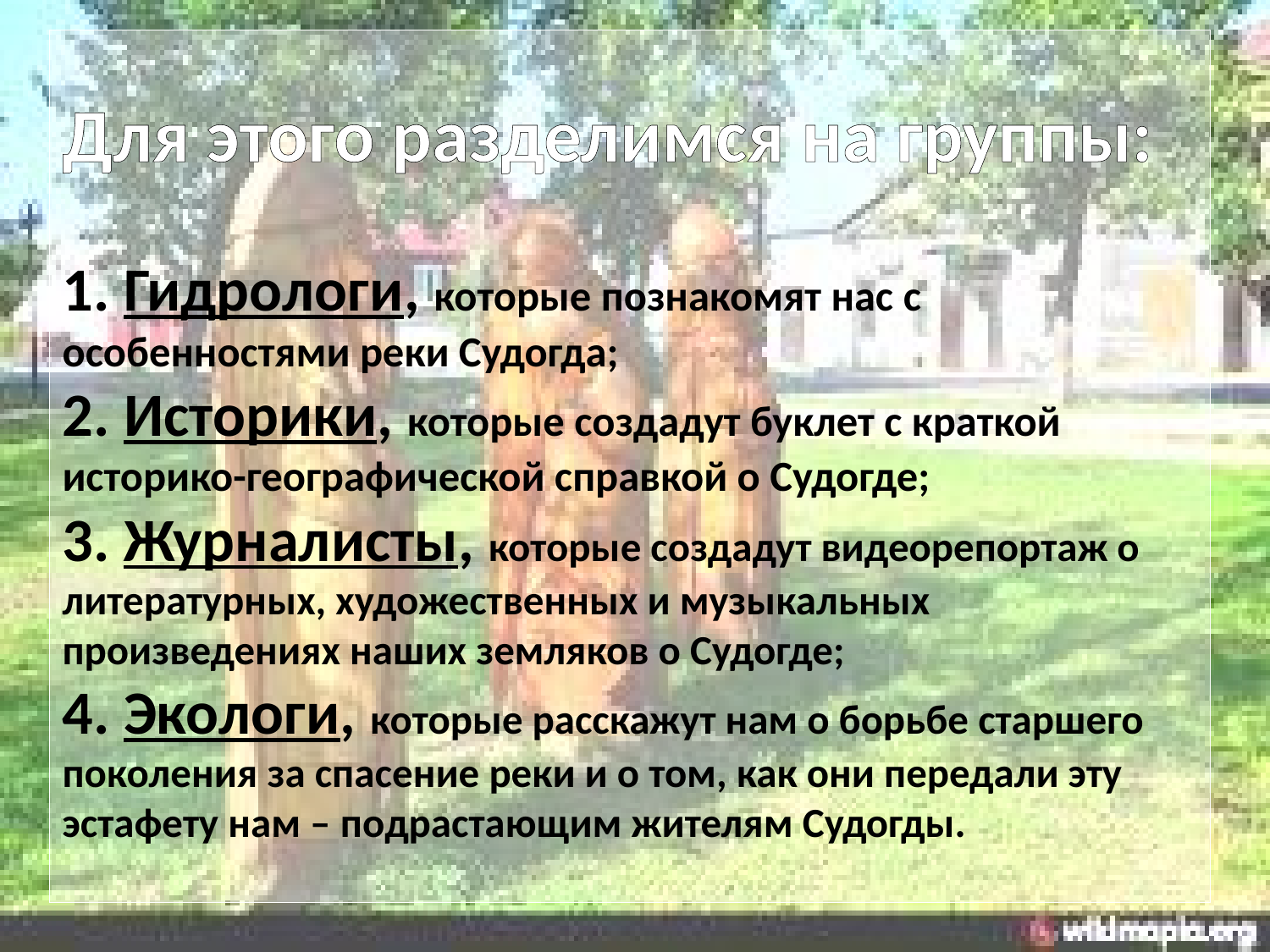

# Для этого разделимся на группы: 1. Гидрологи, которые познакомят нас с особенностями реки Судогда; 2. Историки, которые создадут буклет с краткой историко-географической справкой о Судогде; 3. Журналисты, которые создадут видеорепортаж о литературных, художественных и музыкальных произведениях наших земляков о Судогде; 4. Экологи, которые расскажут нам о борьбе старшего поколения за спасение реки и о том, как они передали эту эстафету нам – подрастающим жителям Судогды.